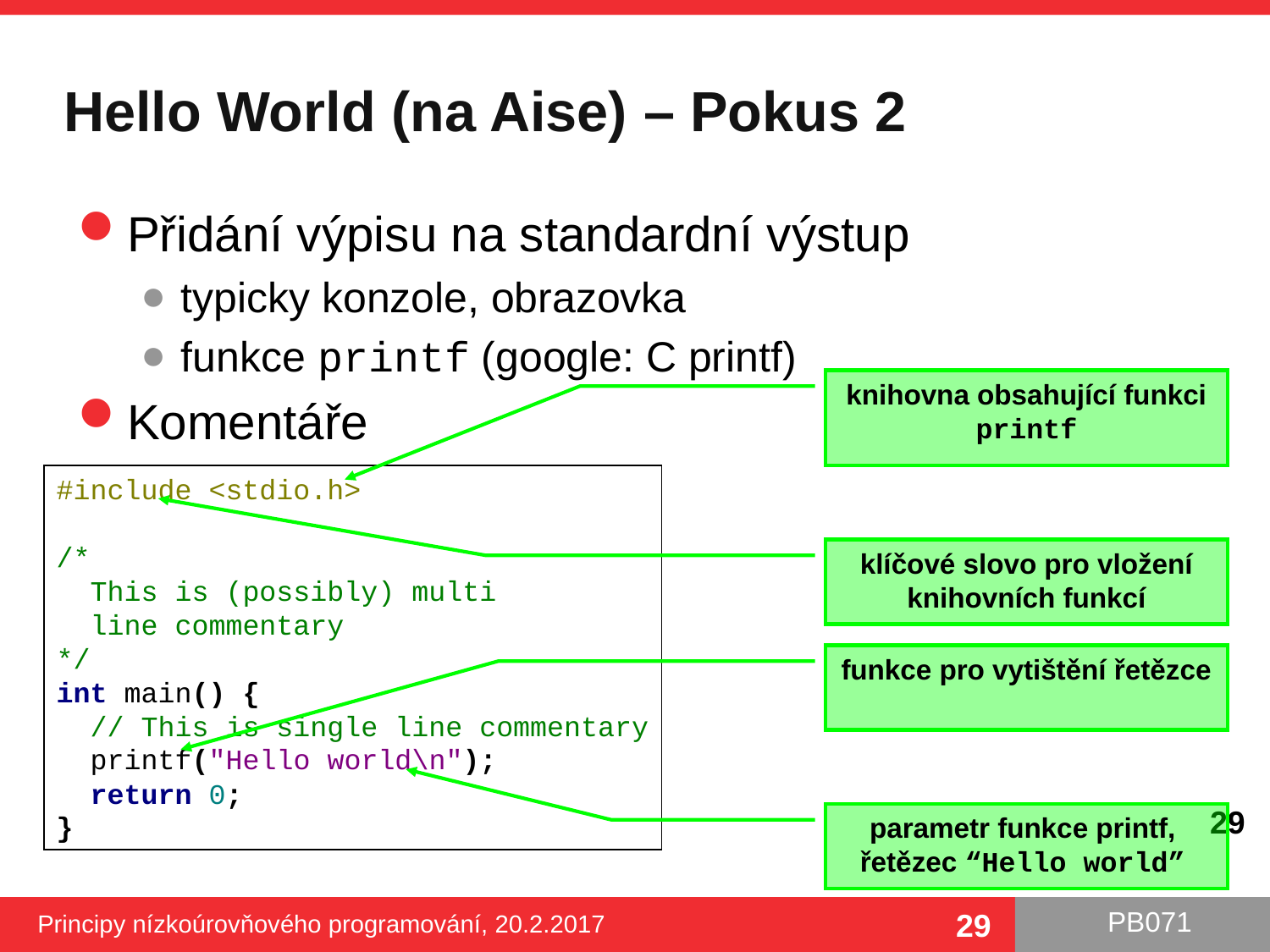

# Hello World (na Aise) – Pokus 2
Přidání výpisu na standardní výstup
typicky konzole, obrazovka
funkce printf (google: C printf)
Komentáře
knihovna obsahující funkci printf
#include <stdio.h>

/*
  This is (possibly) multi
  line commentary
*/
int main() {
  // This is single line commentary
  printf("Hello world\n");
  return 0;
}
klíčové slovo pro vložení knihovních funkcí
funkce pro vytištění řetězce
29
parametr funkce printf,
řetězec “Hello world”
Principy nízkoúrovňového programování, 20.2.2017